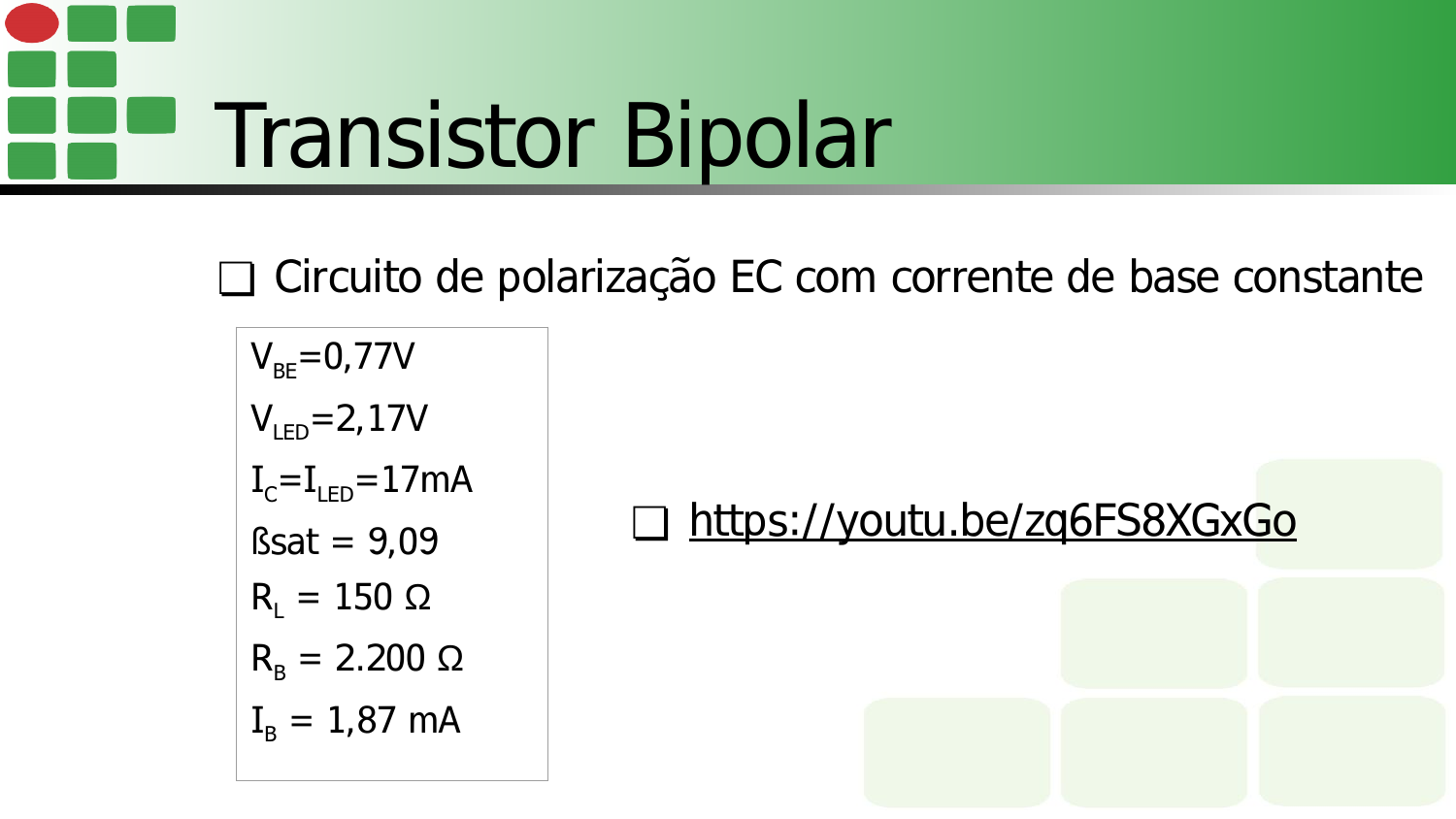

Transistor Bipolar
Circuito de polarização EC com corrente de base constante
| VBE=0,77V VLED=2,17V IC=ILED=17mA ßsat = 9,09 RL = 150 Ω RB = 2.200 Ω IB = 1,87 mA |
| --- |
https://youtu.be/zq6FS8XGxGo